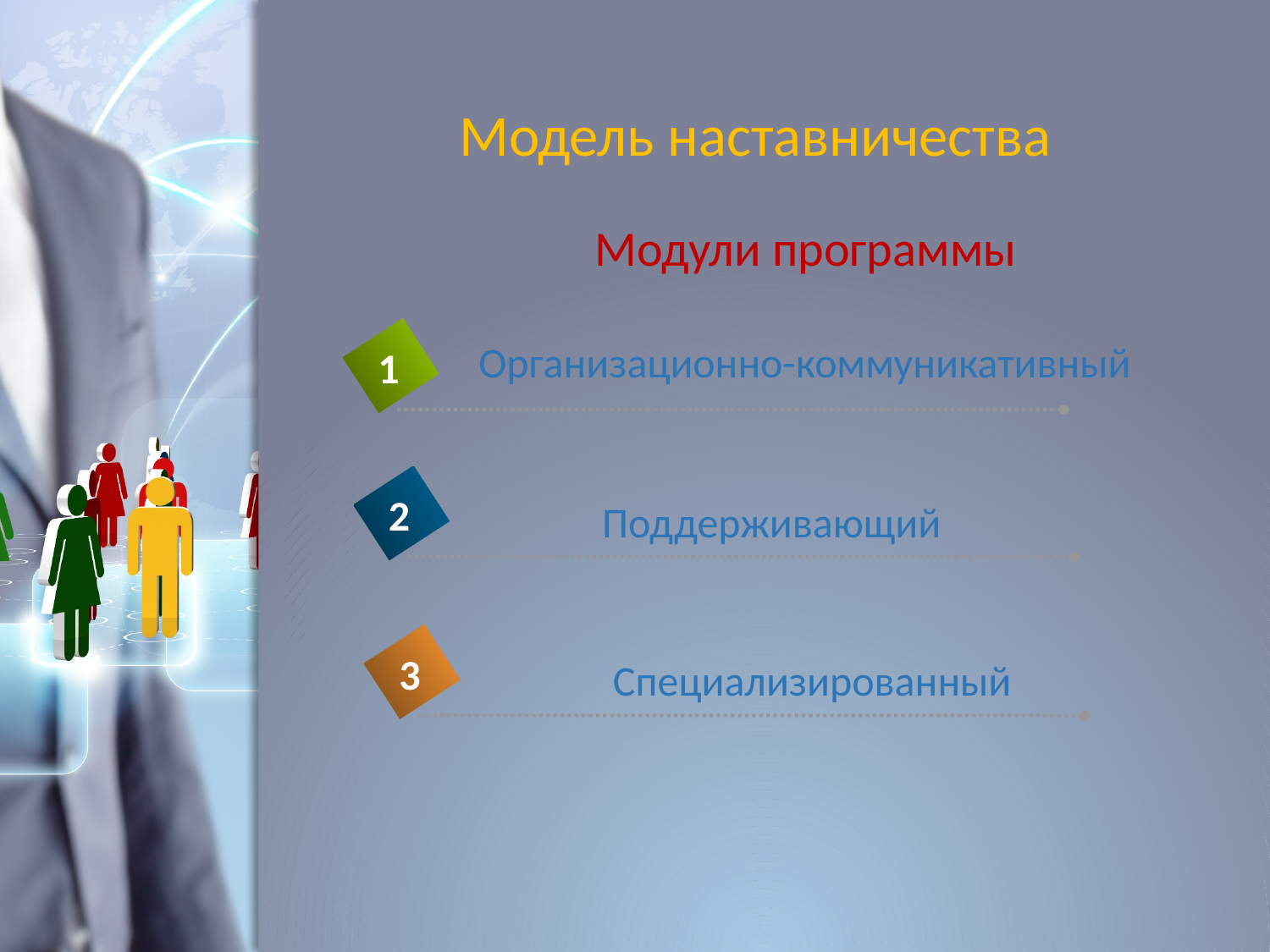

# Модель наставничества
Модули программы
Организационно-коммуникативный

1

2
Поддерживающий

3
Специализированный